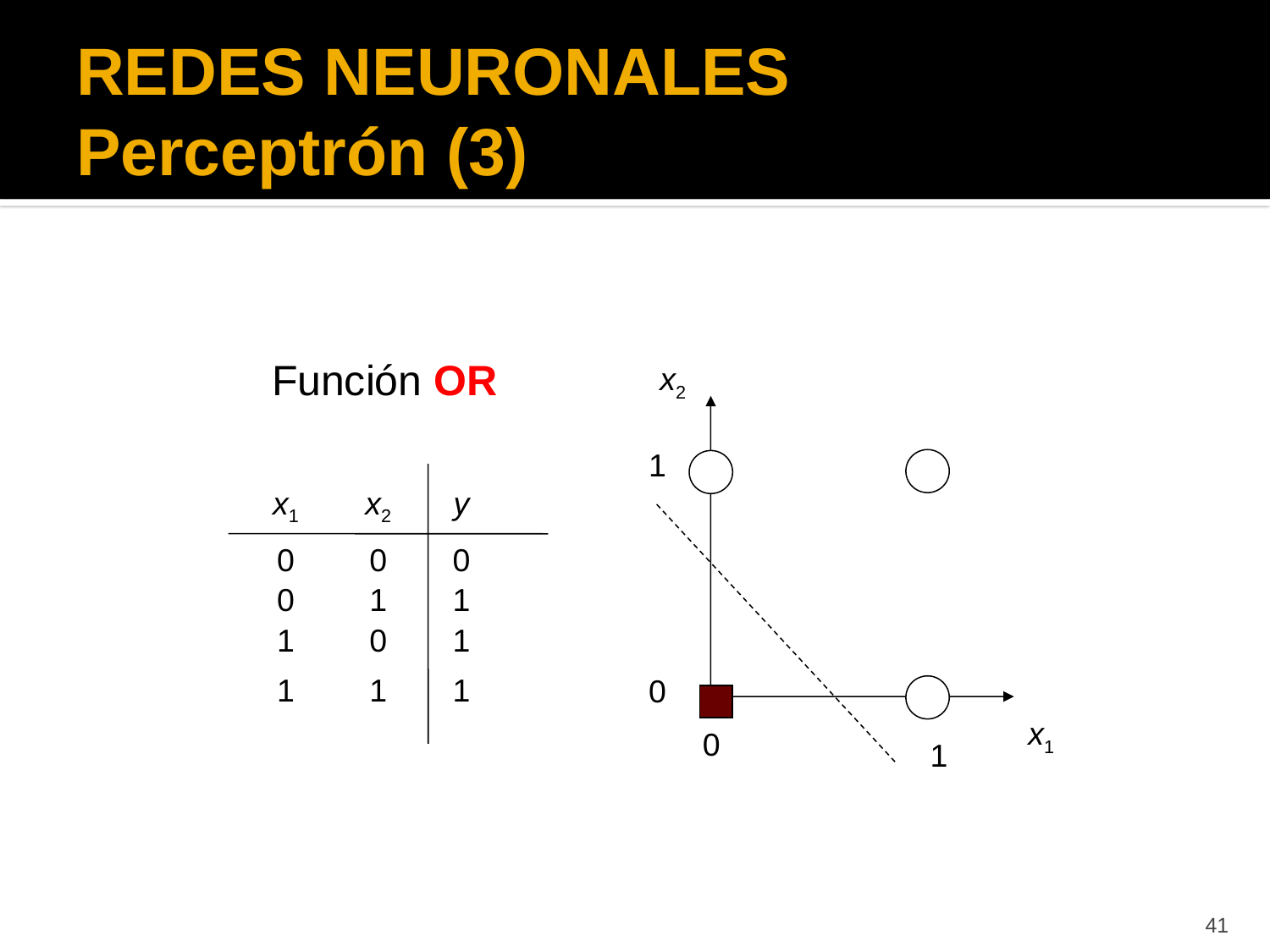

# REDES NEURONALES Perceptrón (3)
Función OR
x2

1

0

x1
0
1

x1
x2
y

0
0
0
0
1
1
1
0
1
1
1
1
41